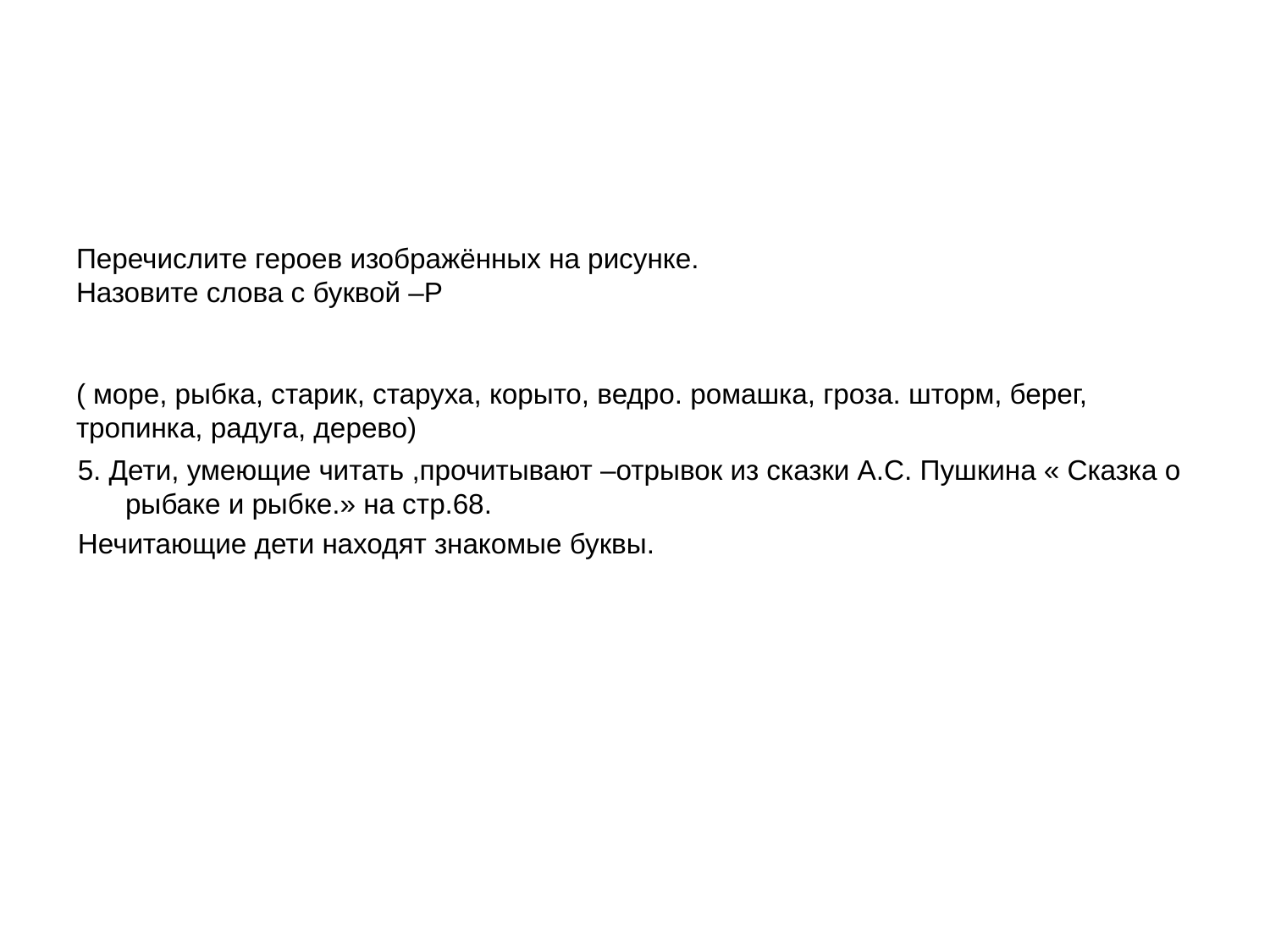

# Перечислите героев изображённых на рисунке. Назовите слова с буквой –Р ( море, рыбка, старик, старуха, корыто, ведро. ромашка, гроза. шторм, берег, тропинка, радуга, дерево)
5. Дети, умеющие читать ,прочитывают –отрывок из сказки А.С. Пушкина « Сказка о рыбаке и рыбке.» на стр.68.
Нечитающие дети находят знакомые буквы.